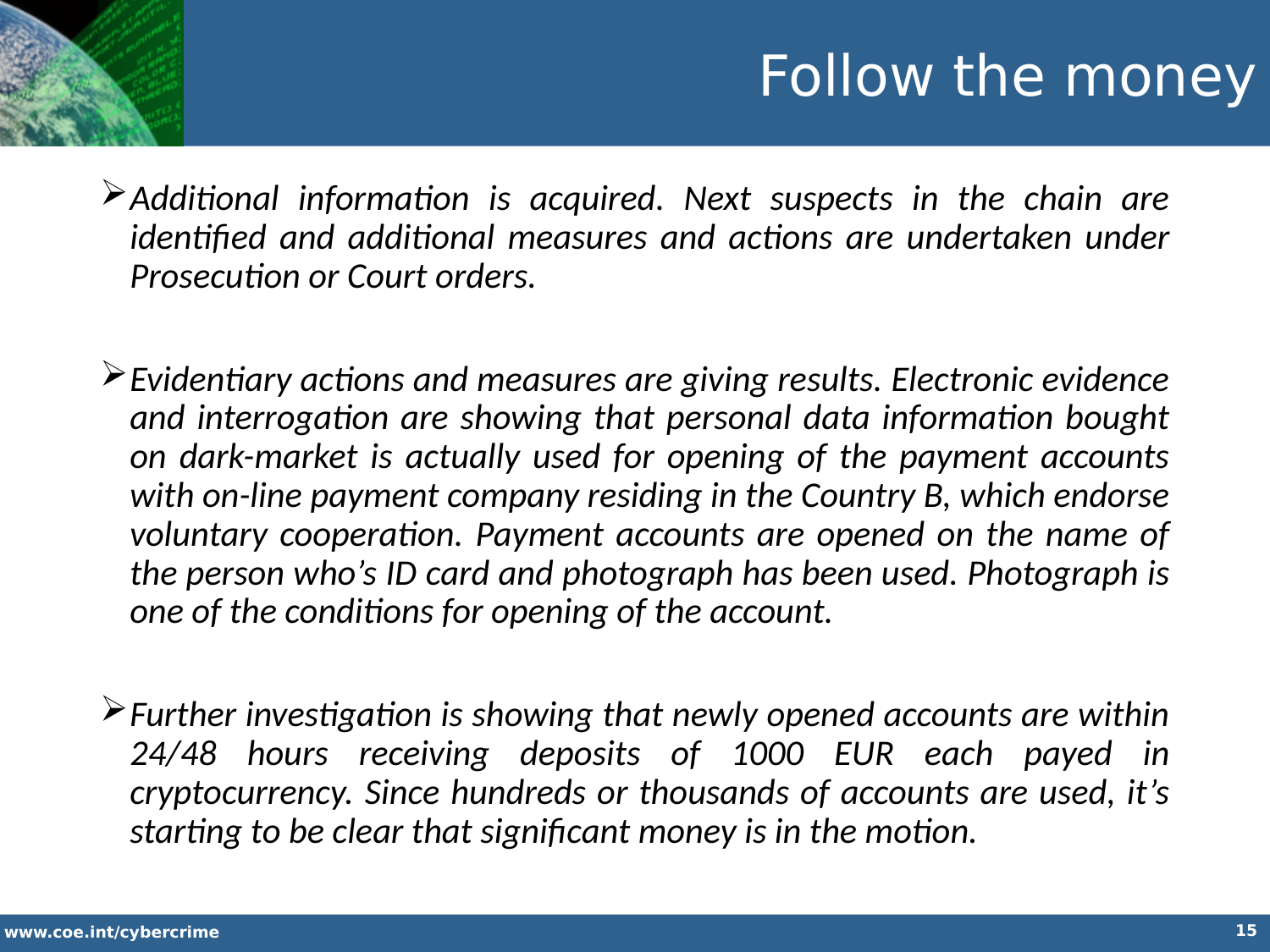

Follow the money
Additional information is acquired. Next suspects in the chain are identified and additional measures and actions are undertaken under Prosecution or Court orders.

Evidentiary actions and measures are giving results. Electronic evidence and interrogation are showing that personal data information bought on dark-market is actually used for opening of the payment accounts with on-line payment company residing in the Country B, which endorse voluntary cooperation. Payment accounts are opened on the name of the person who’s ID card and photograph has been used. Photograph is one of the conditions for opening of the account.

Further investigation is showing that newly opened accounts are within 24/48 hours receiving deposits of 1000 EUR each payed in cryptocurrency. Since hundreds or thousands of accounts are used, it’s starting to be clear that significant money is in the motion.

15